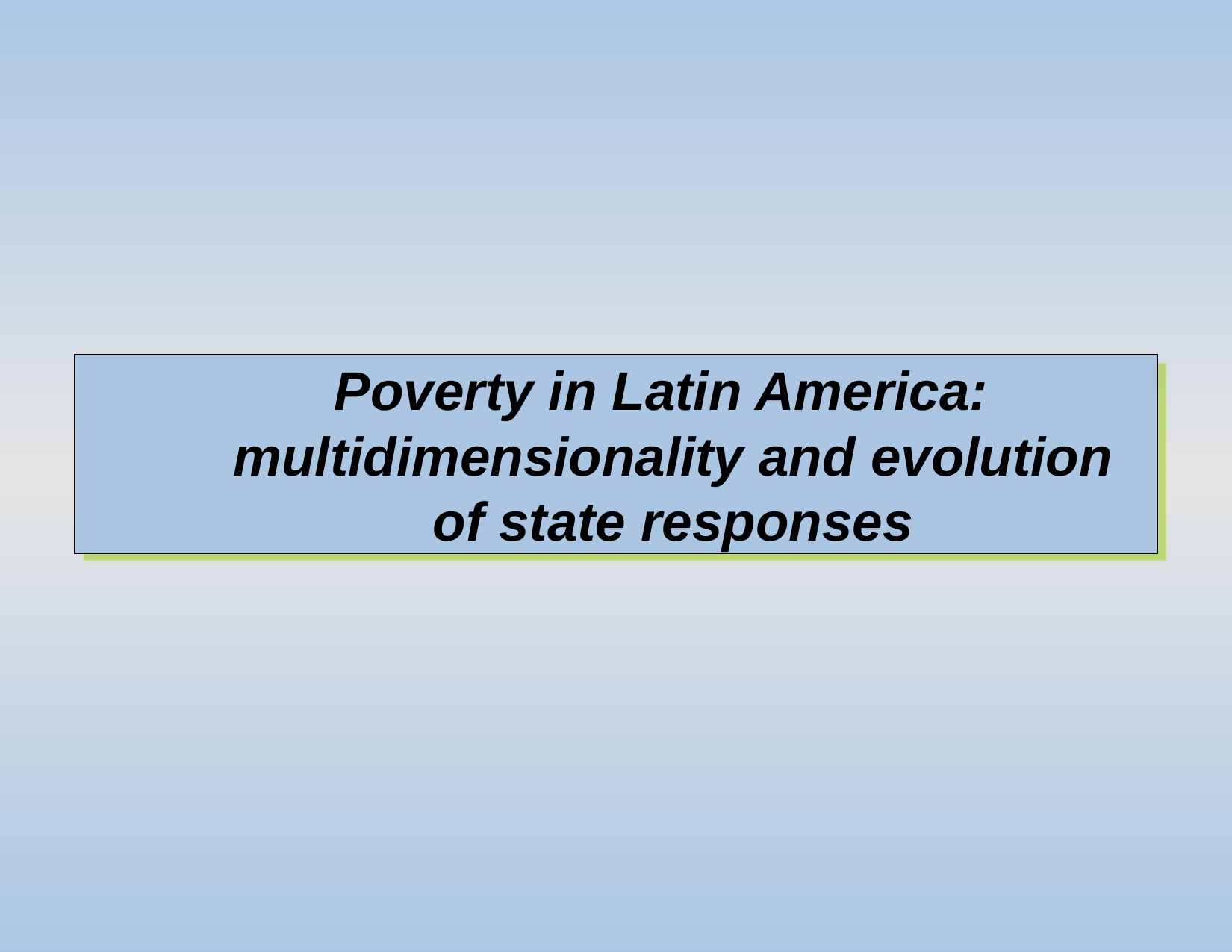

# Poverty in Latin America: multidimensionality and evolution of state responses